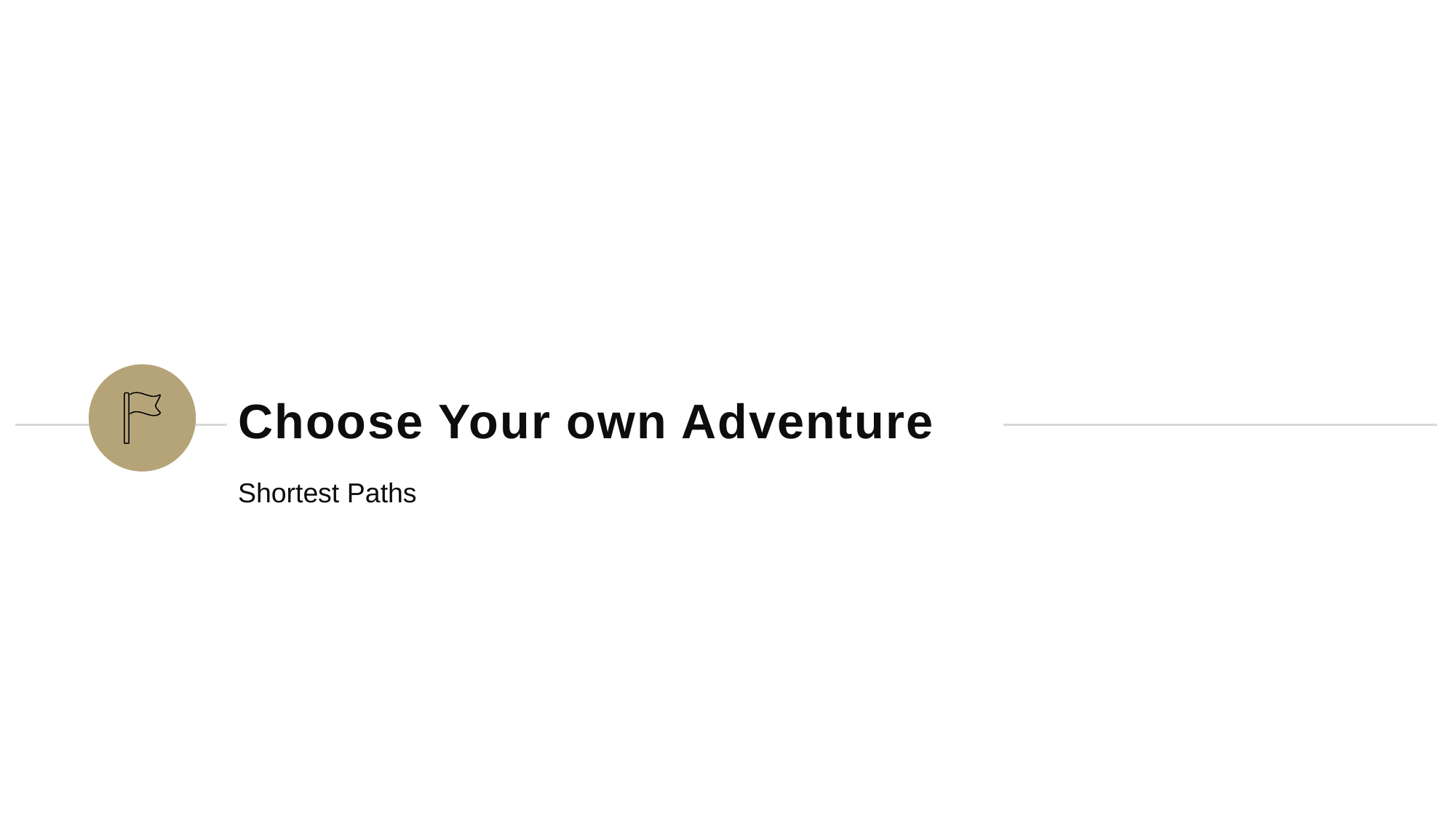

# Choose Your own Adventure
Shortest Paths